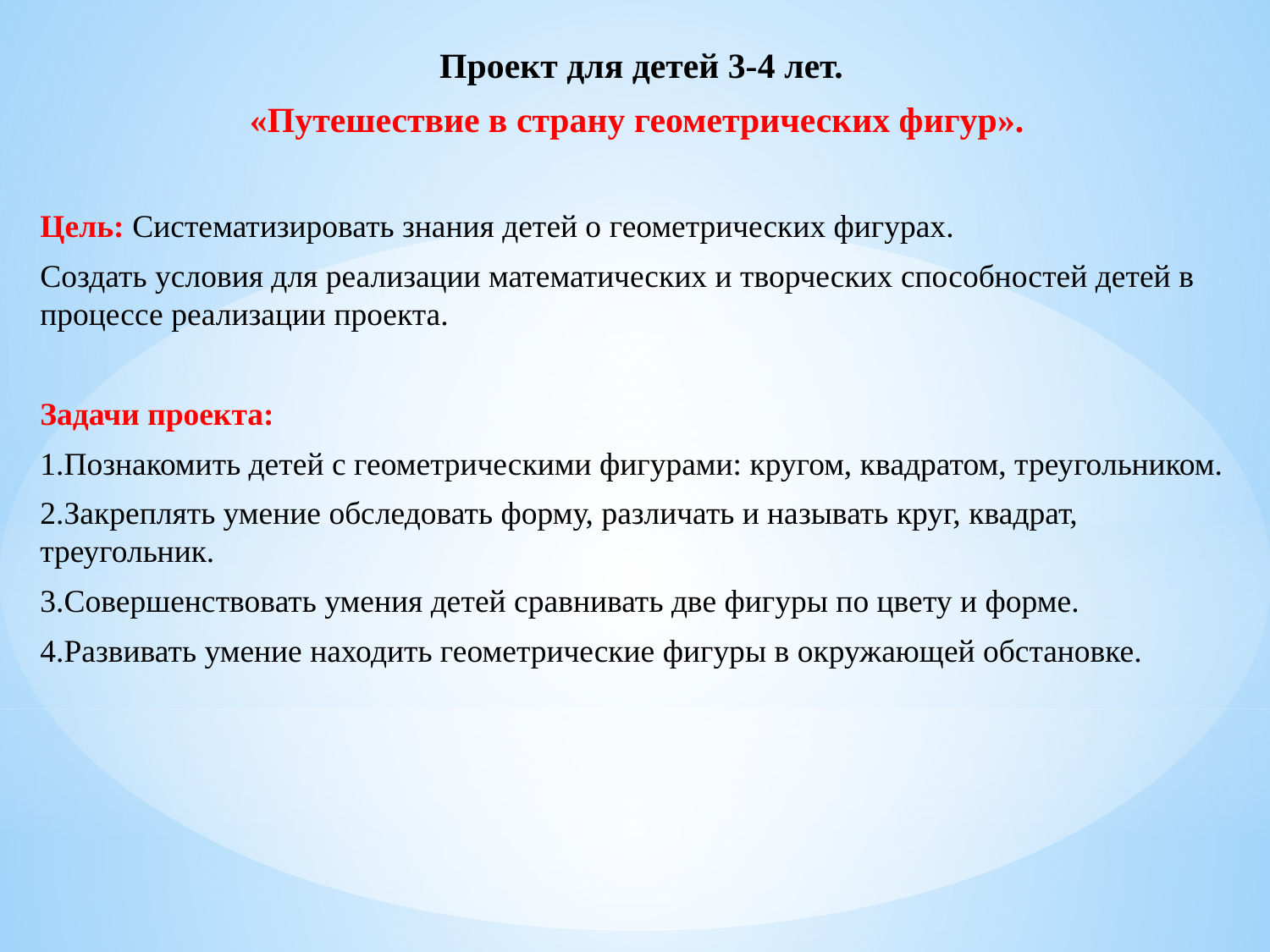

Проект для детей 3-4 лет.
«Путешествие в страну геометрических фигур».

Цель: Систематизировать знания детей о геометрических фигурах.
Создать условия для реализации математических и творческих способностей детей в процессе реализации проекта.

Задачи проекта:
1.Познакомить детей с геометрическими фигурами: кругом, квадратом, треугольником.
2.Закреплять умение обследовать форму, различать и называть круг, квадрат, треугольник.
3.Совершенствовать умения детей сравнивать две фигуры по цвету и форме.
4.Развивать умение находить геометрические фигуры в окружающей обстановке.